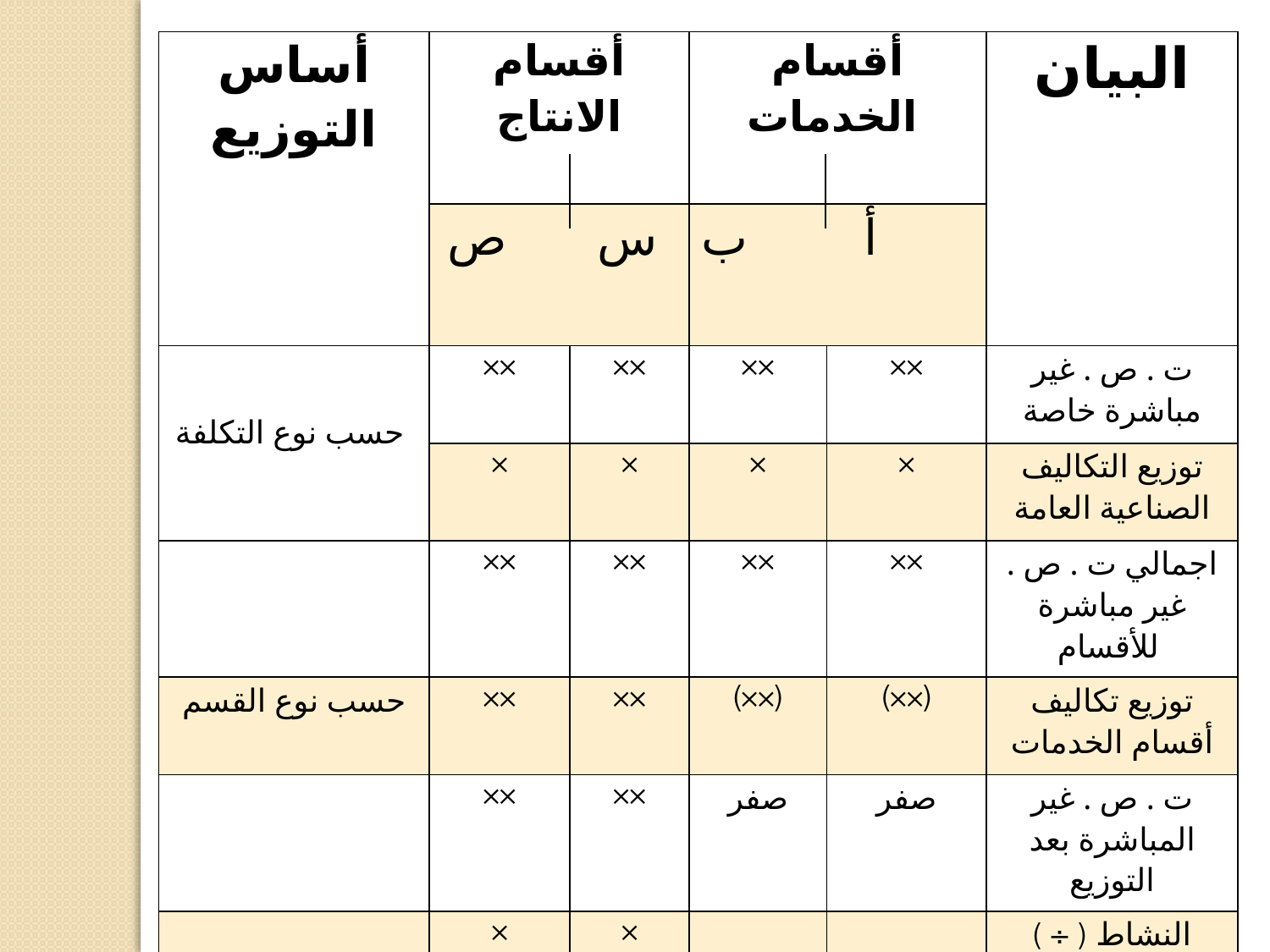

| أساس التوزيع | أقسام الانتاج |  | أقسام الخدمات |  | البيان |
| --- | --- | --- | --- | --- | --- |
|  | س ص |  | أ ب |  |  |
| حسب نوع التكلفة | ×× | ×× | ×× | ×× | ت . ص . غير مباشرة خاصة |
|  | × | × | × | × | توزيع التكاليف الصناعية العامة |
|  | ×× | ×× | ×× | ×× | اجمالي ت . ص . غير مباشرة للأقسام |
| حسب نوع القسم | ×× | ×× | (××) | (××) | توزيع تكاليف أقسام الخدمات |
|  | ×× | ×× | صفر | صفر | ت . ص . غير المباشرة بعد التوزيع |
|  | × | × |  |  | ( ÷ ) النشاط المقرر |
|  | × | × |  |  | معدلات التحميل |